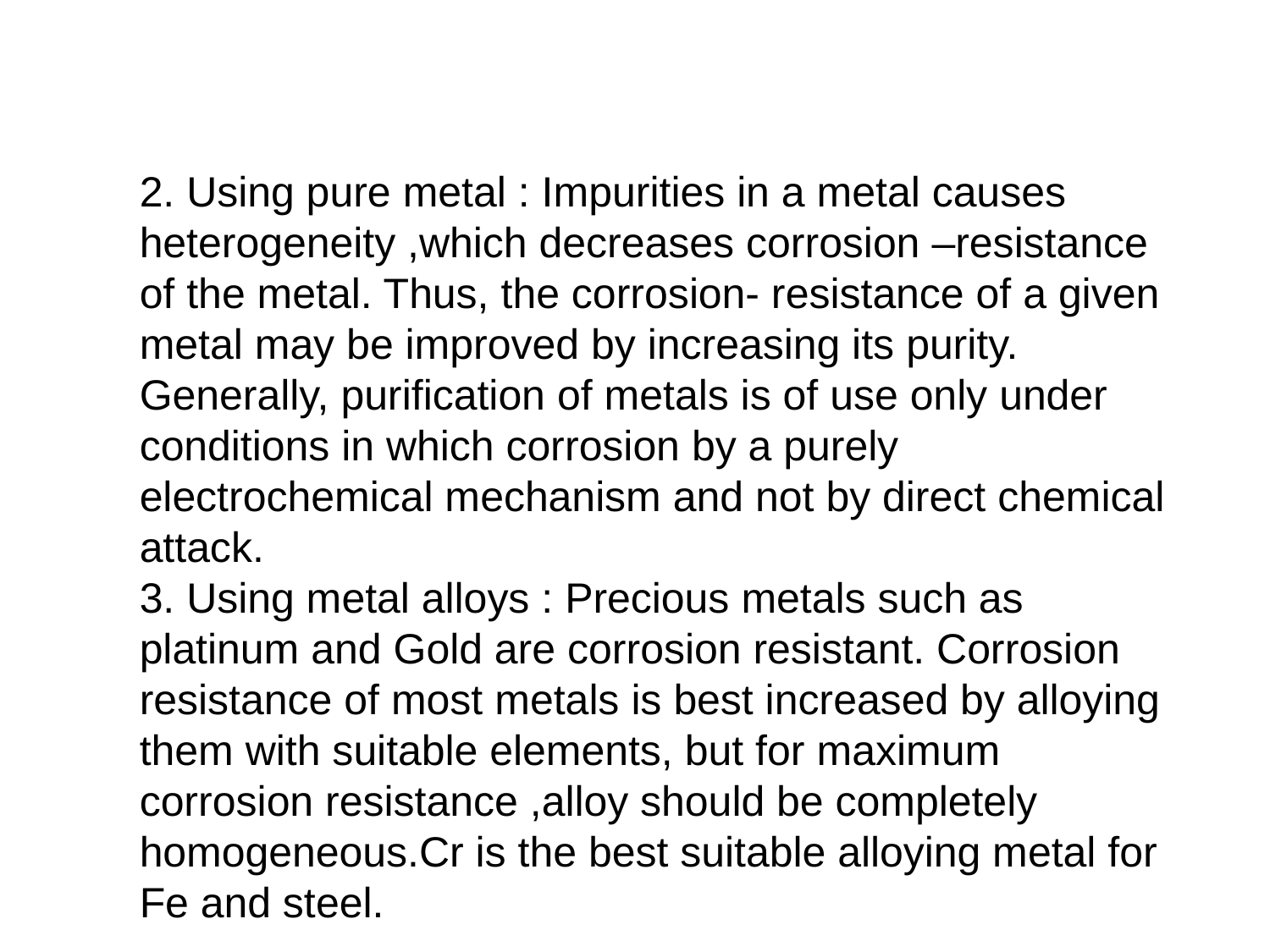

2. Using pure metal : Impurities in a metal causes heterogeneity ,which decreases corrosion –resistance of the metal. Thus, the corrosion- resistance of a given metal may be improved by increasing its purity. Generally, purification of metals is of use only under conditions in which corrosion by a purely electrochemical mechanism and not by direct chemical attack.
3. Using metal alloys : Precious metals such as platinum and Gold are corrosion resistant. Corrosion resistance of most metals is best increased by alloying them with suitable elements, but for maximum corrosion resistance ,alloy should be completely homogeneous.Cr is the best suitable alloying metal for Fe and steel.